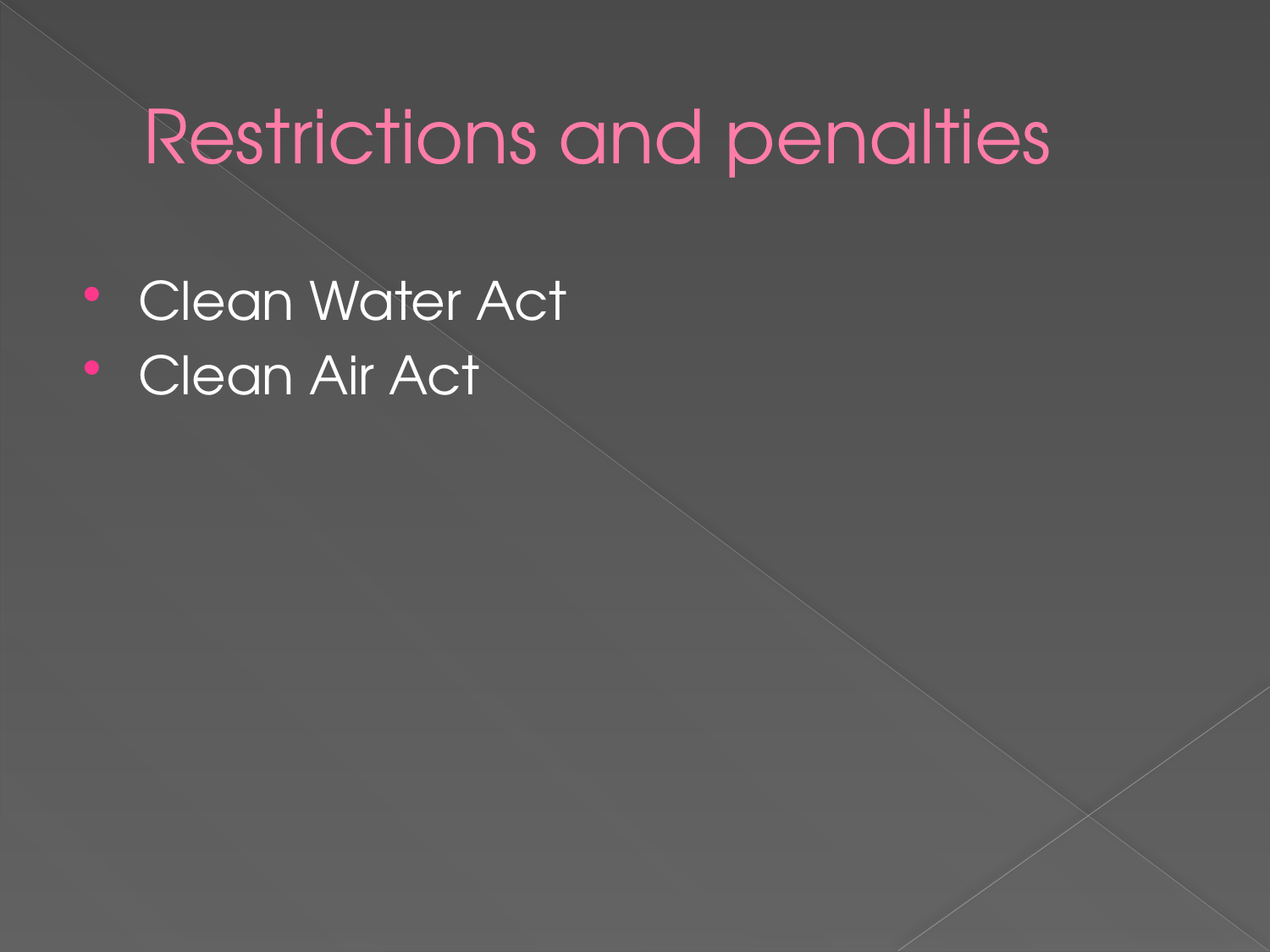

# Restrictions and penalties
Clean Water Act
Clean Air Act